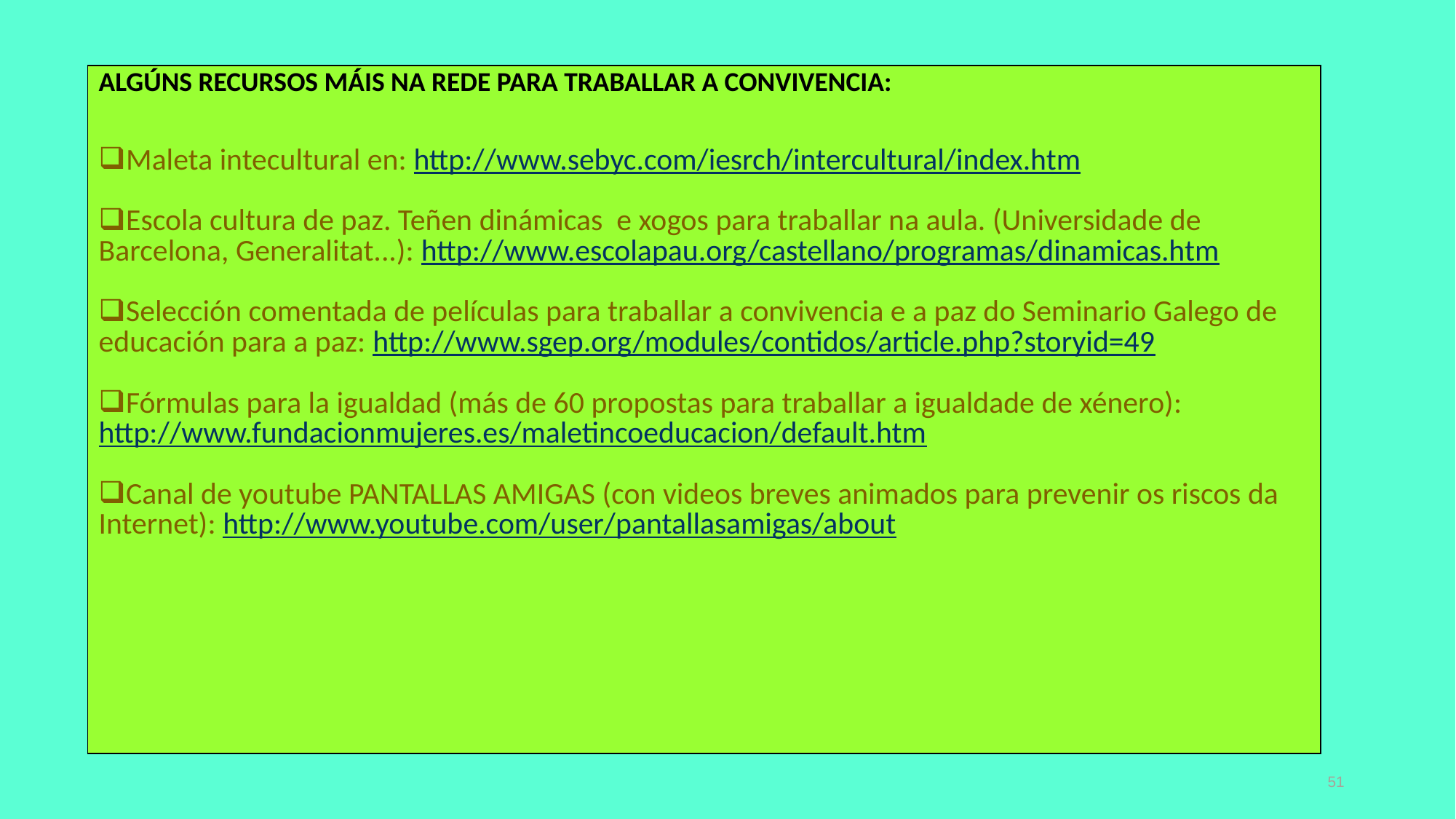

| ALGÚNS RECURSOS MÁIS NA REDE PARA TRABALLAR A CONVIVENCIA: Maleta intecultural en: http://www.sebyc.com/iesrch/intercultural/index.htm Escola cultura de paz. Teñen dinámicas e xogos para traballar na aula. (Universidade de Barcelona, Generalitat...): http://www.escolapau.org/castellano/programas/dinamicas.htm Selección comentada de películas para traballar a convivencia e a paz do Seminario Galego de educación para a paz: http://www.sgep.org/modules/contidos/article.php?storyid=49 Fórmulas para la igualdad (más de 60 propostas para traballar a igualdade de xénero): http://www.fundacionmujeres.es/maletincoeducacion/default.htm Canal de youtube PANTALLAS AMIGAS (con videos breves animados para prevenir os riscos da Internet): http://www.youtube.com/user/pantallasamigas/about |
| --- |
51